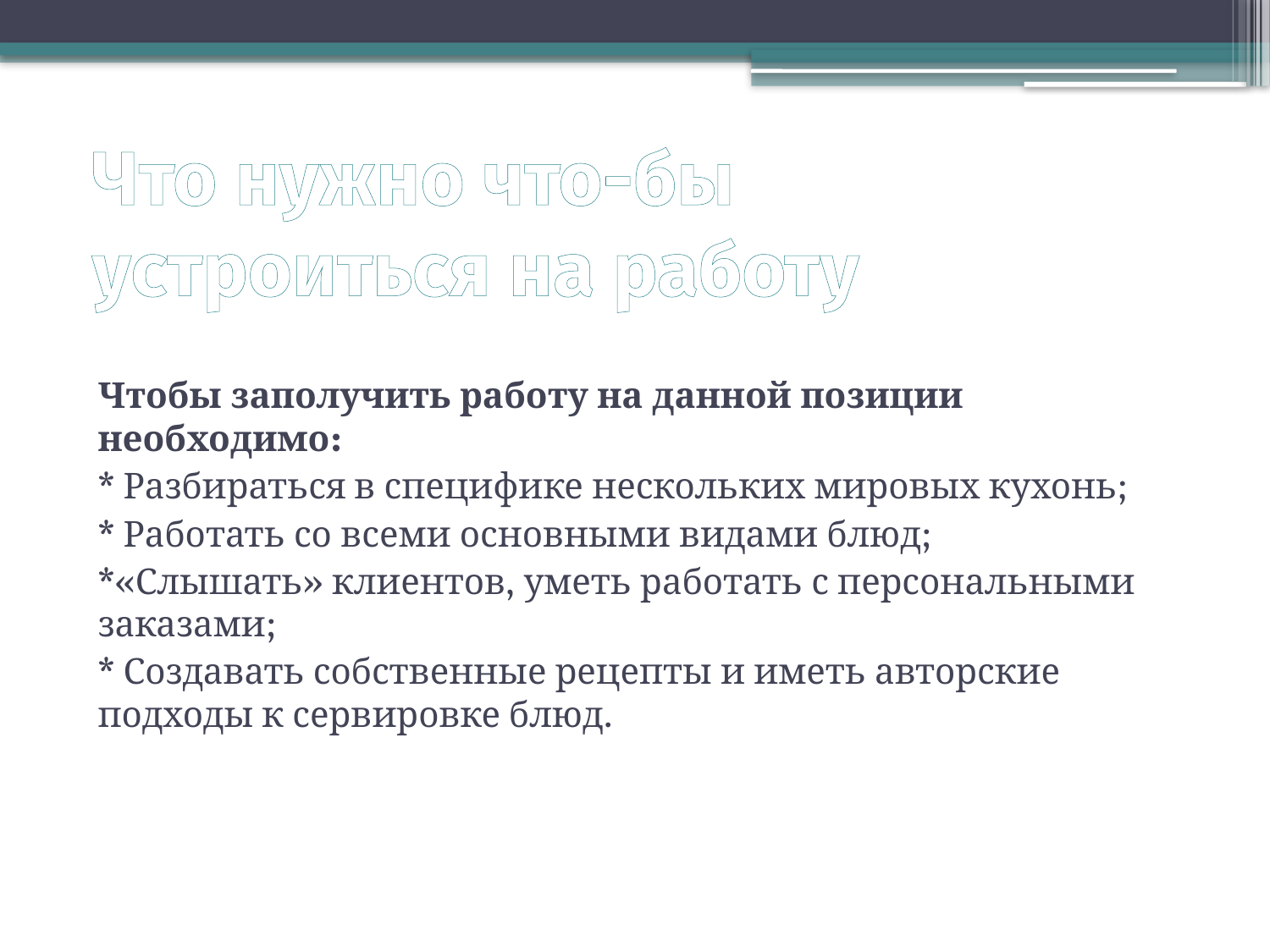

# Что нужно что-бы устроиться на работу
Чтобы заполучить работу на данной позиции необходимо:
* Разбираться в специфике нескольких мировых кухонь;
* Работать со всеми основными видами блюд;
*«Слышать» клиентов, уметь работать с персональными заказами;
* Создавать собственные рецепты и иметь авторские подходы к сервировке блюд.